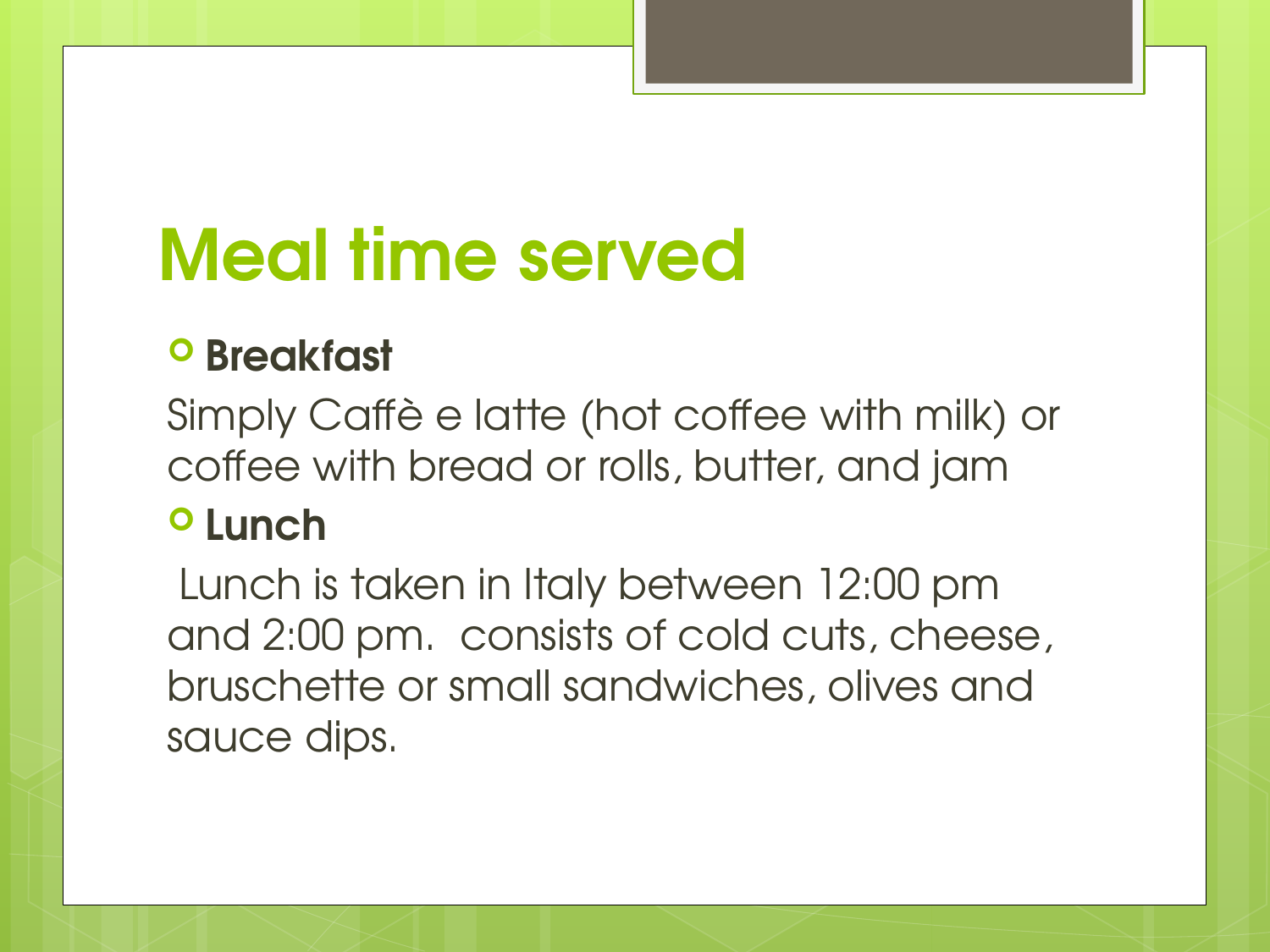

# Meal time served
Breakfast
Simply Caffè e latte (hot coffee with milk) or coffee with bread or rolls, butter, and jam
Lunch
 Lunch is taken in Italy between 12:00 pm and 2:00 pm.  consists of cold cuts, cheese, bruschette or small sandwiches, olives and sauce dips.